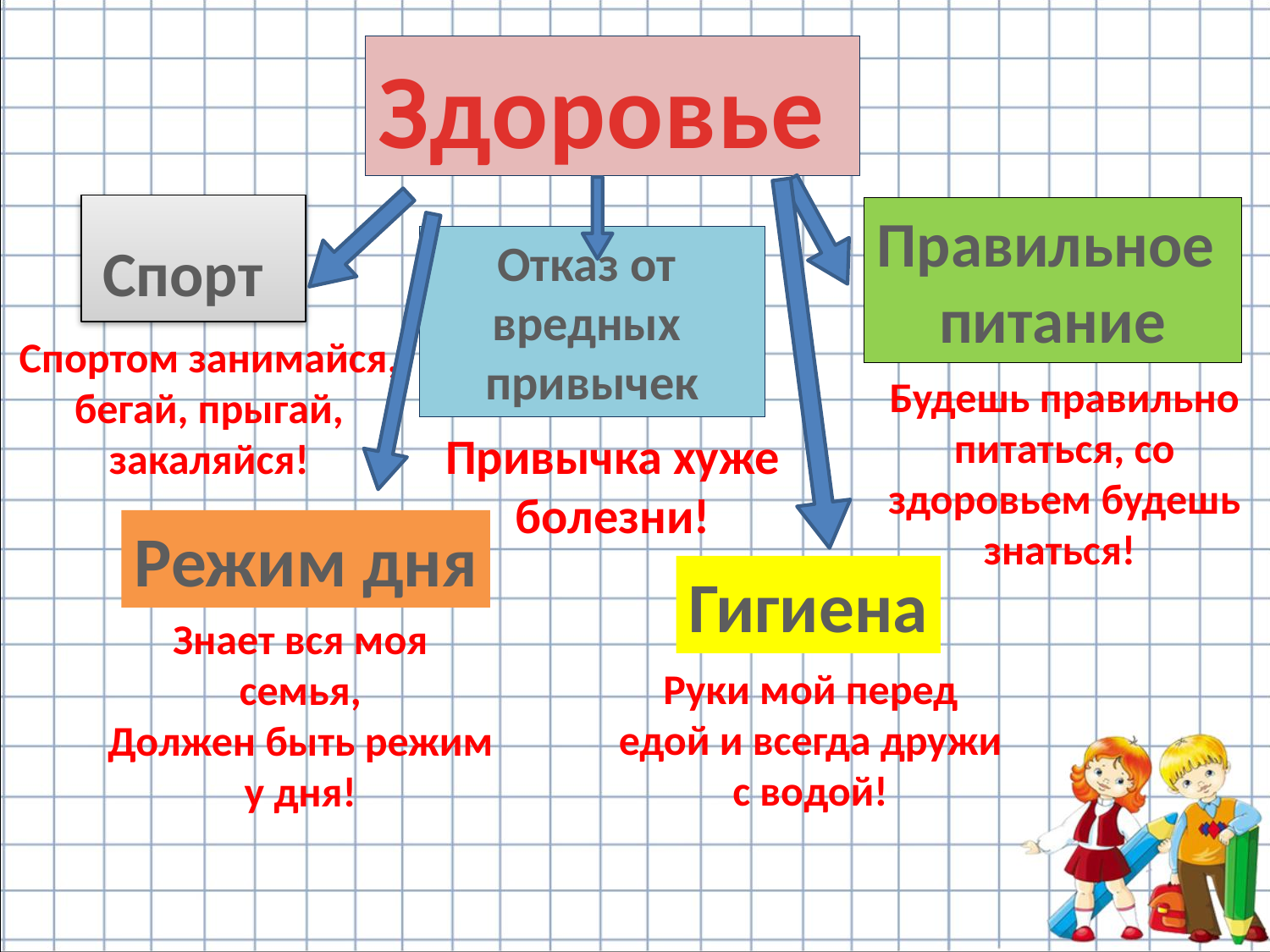

Здоровье

Спорт
Правильное
питание

Отказ от
вредных
привычек
Спортом занимайся, бегай, прыгай, закаляйся!
Будешь правильно питаться, со здоровьем будешь знаться!
Привычка хуже болезни!
Режим дня
Гигиена
Знает вся моя семья,
Должен быть режим у дня!
Руки мой перед едой и всегда дружи с водой!